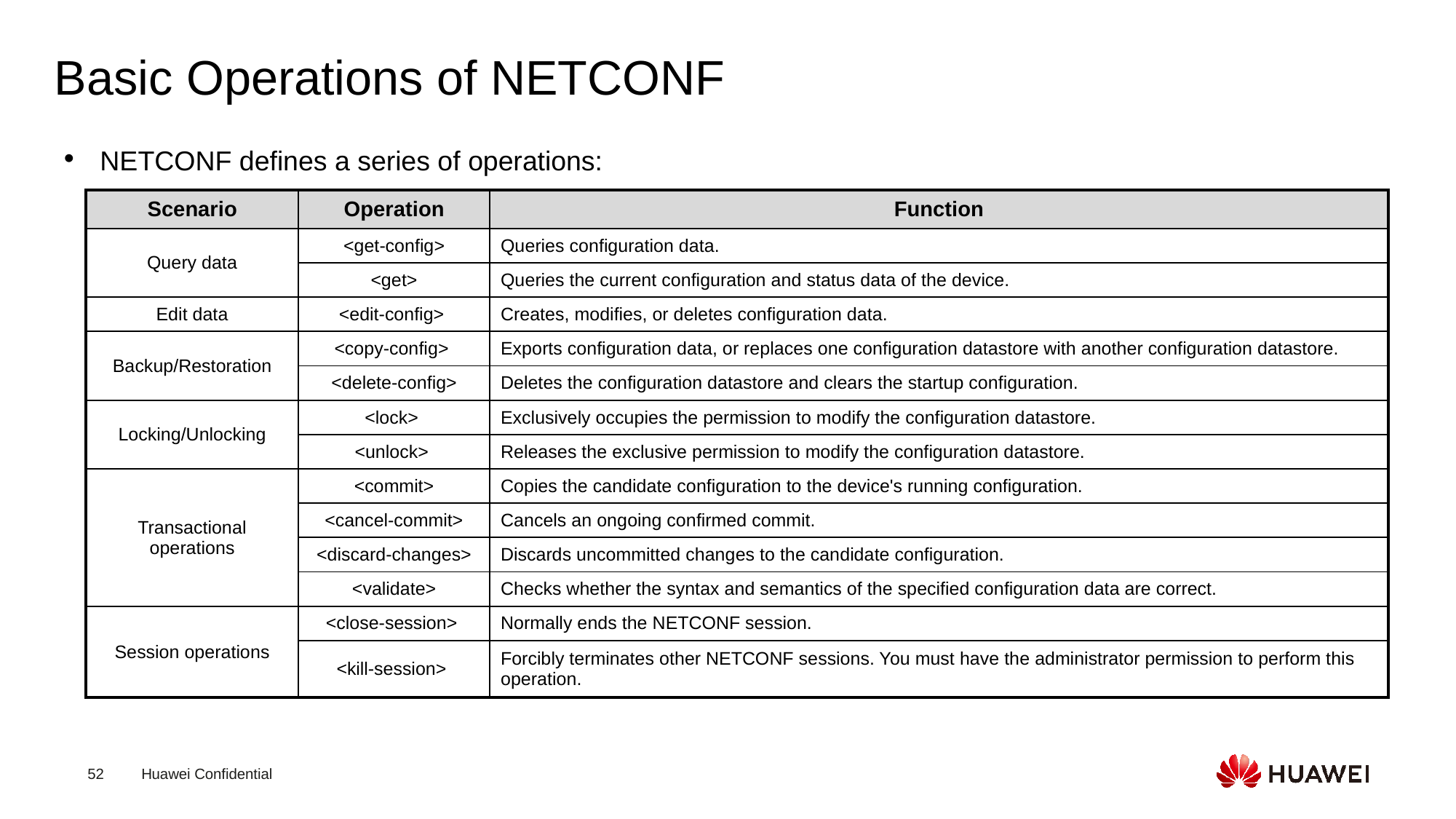

# Basic Operations of NETCONF
NETCONF defines a series of operations:
| Scenario | Operation | Function |
| --- | --- | --- |
| Query data | <get-config> | Queries configuration data. |
|  | <get> | Queries the current configuration and status data of the device. |
| Edit data | <edit-config> | Creates, modifies, or deletes configuration data. |
| Backup/Restoration | <copy-config> | Exports configuration data, or replaces one configuration datastore with another configuration datastore. |
|  | <delete-config> | Deletes the configuration datastore and clears the startup configuration. |
| Locking/Unlocking | <lock> | Exclusively occupies the permission to modify the configuration datastore. |
|  | <unlock> | Releases the exclusive permission to modify the configuration datastore. |
| Transactional operations | <commit> | Copies the candidate configuration to the device's running configuration. |
|  | <cancel-commit> | Cancels an ongoing confirmed commit. |
|  | <discard-changes> | Discards uncommitted changes to the candidate configuration. |
|  | <validate> | Checks whether the syntax and semantics of the specified configuration data are correct. |
| Session operations | <close-session> | Normally ends the NETCONF session. |
|  | <kill-session> | Forcibly terminates other NETCONF sessions. You must have the administrator permission to perform this operation. |